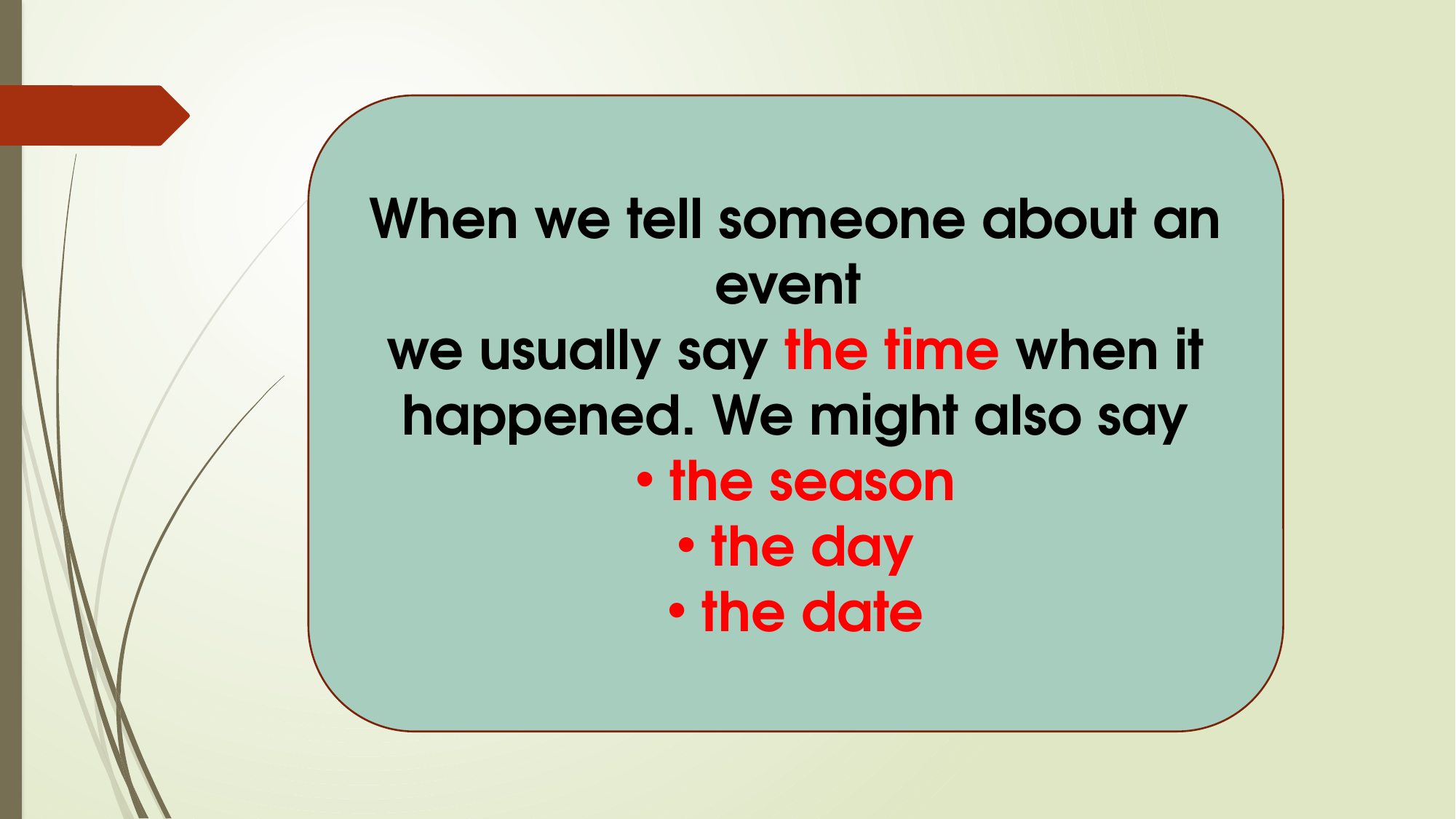

When we tell someone about an event
we usually say the time when it happened. We might also say
the season
the day
the date